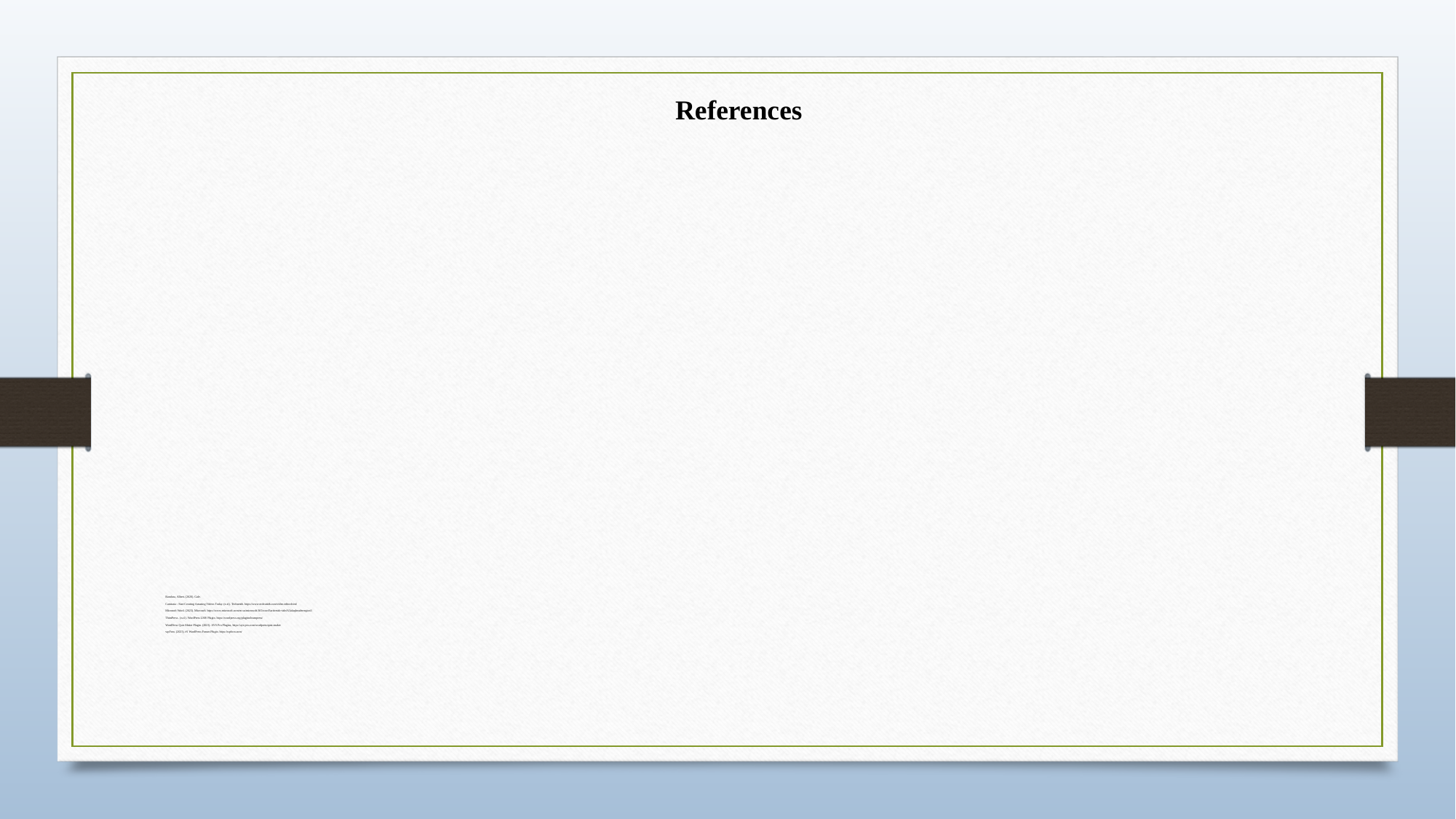

References
# Bandura, Albert. (2020). Gale. Camtasia - Start Creating Amazing Videos Today. (n.d.). Techsmith. https://www.techsmith.com/video-editor.html Microsoft Word. (2023). Microsoft. https://www.microsoft.com/en-us/microsoft-365/word?activetab=tabs%3afaqheaderregion3 ThimPress . (n.d.). WordPress LMS Plugin. https://wordpress.org/plugins/learnpress/ WordPress Quiz Maker Plugin. (2023). AYS Pro Plugins, https://ays-pro.com/wordpress/quiz-maker wpForo. (2023). #1 WordPress Forum Plugin. https://wpforo.com/